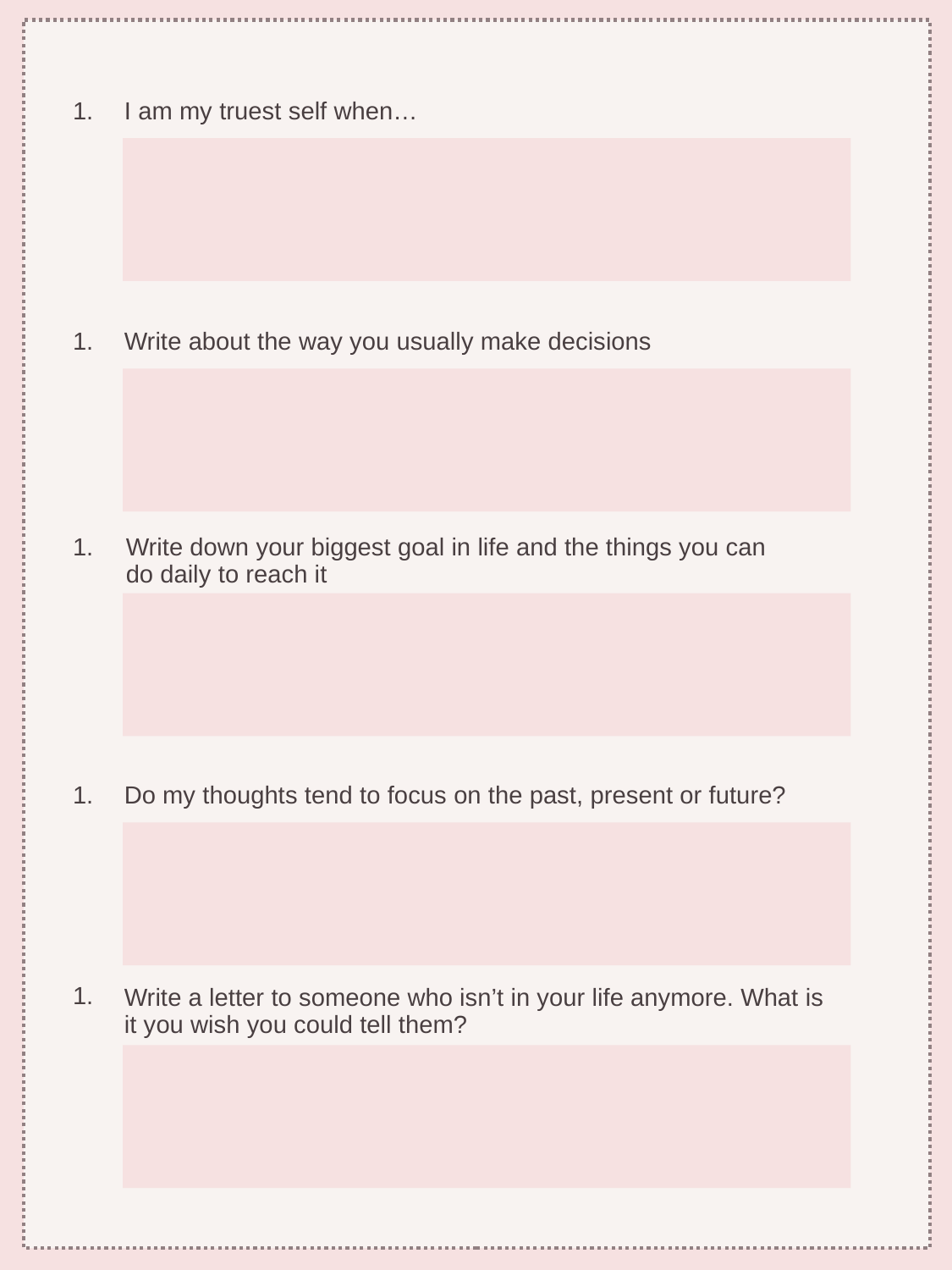

1.
I am my truest self when…

1.
Write about the way you usually make decisions

Write down your biggest goal in life and the things you can do daily to reach it
1.

1.
Do my thoughts tend to focus on the past, present or future?

1.
Write a letter to someone who isn’t in your life anymore. What is it you wish you could tell them?